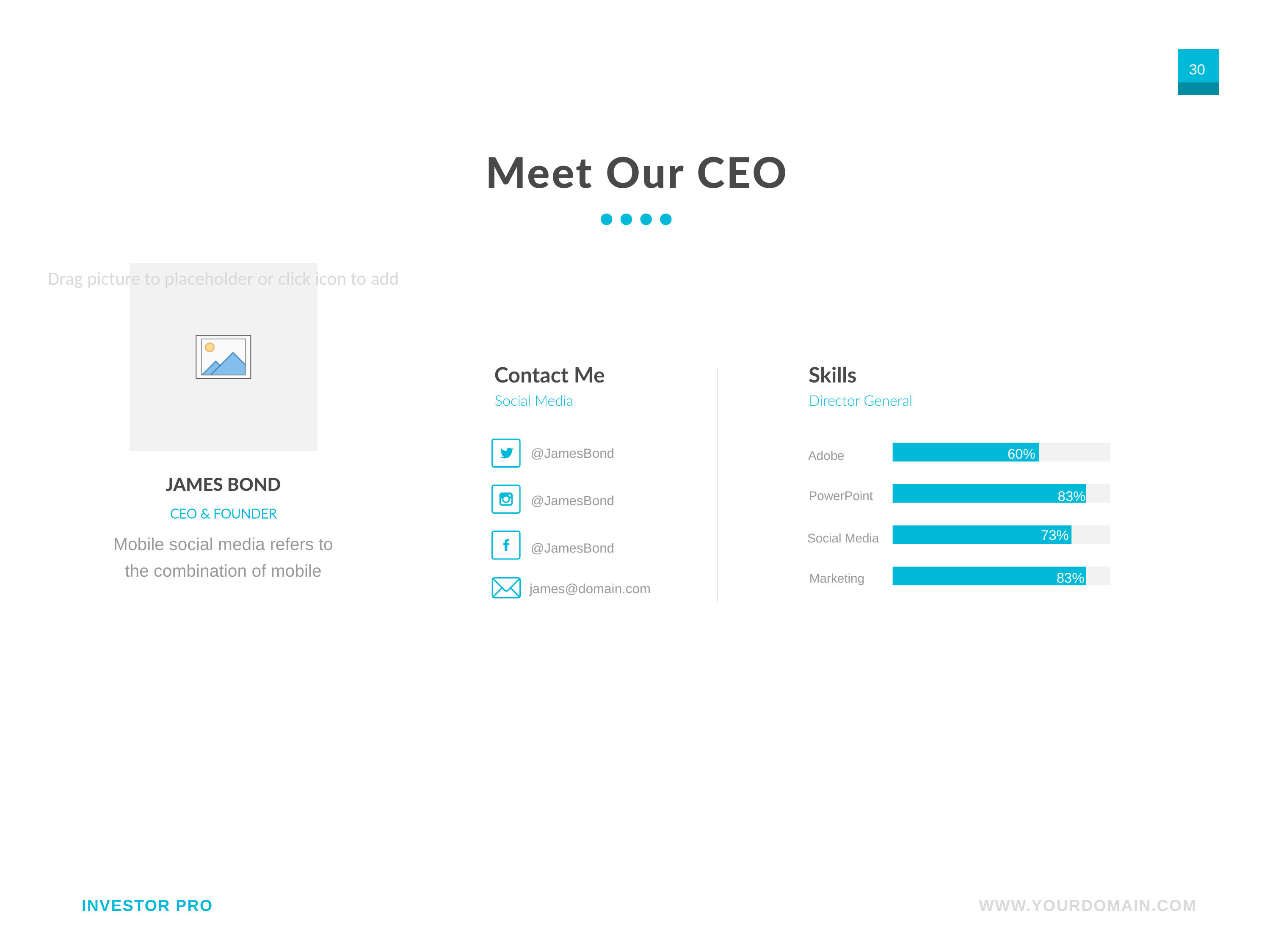

Meet Our CEO

Contact Me
Skills
Social Media
Director General
@JamesBond

60%
Adobe

JAMES BOND
PowerPoint
83%

@JamesBond
CEO & FOUNDER
73%
Mobile social media refers to the combination of mobile
Social Media

@JamesBond
83%
Marketing

james@domain.com